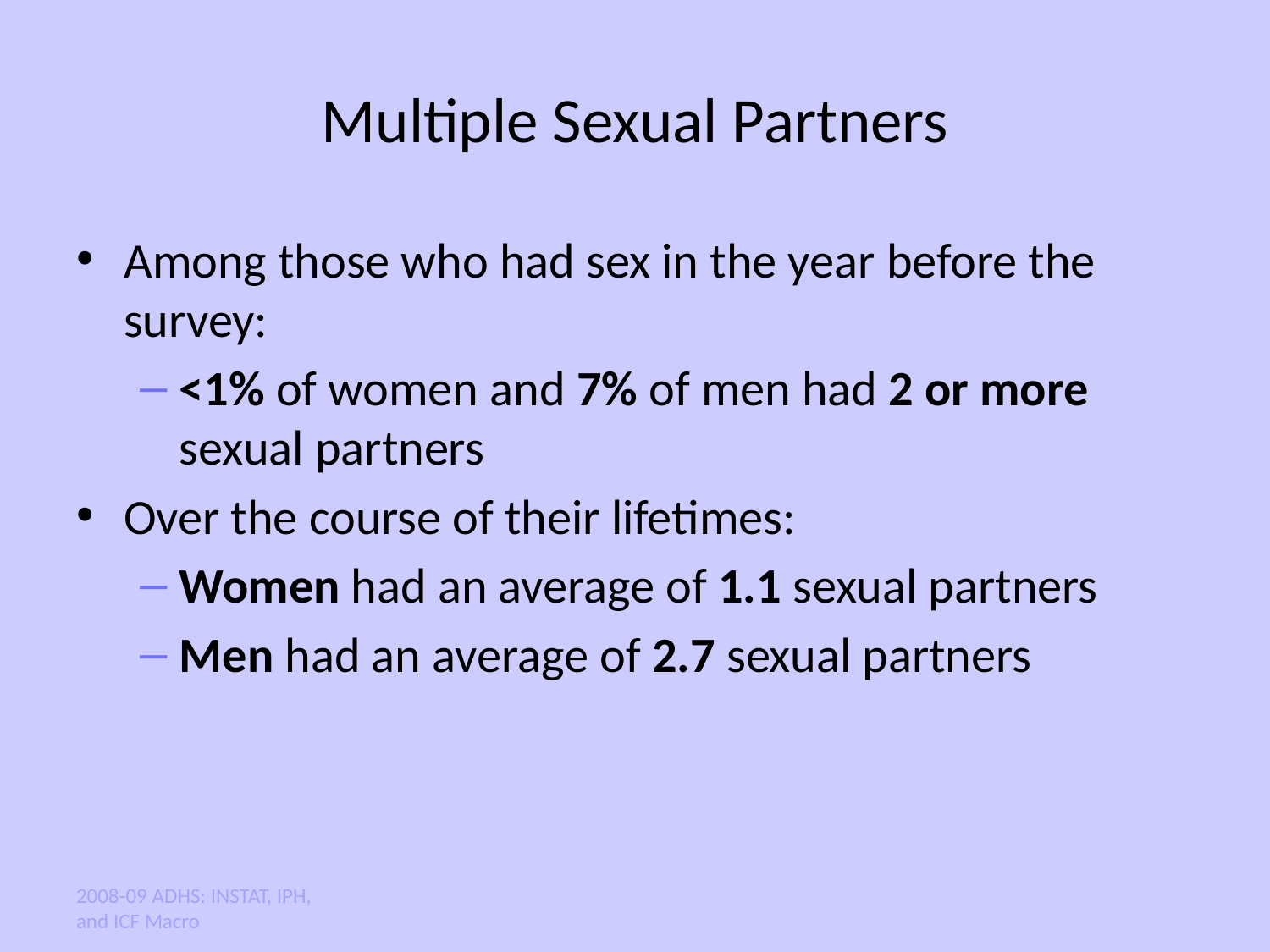

# Multiple Sexual Partners
Among those who had sex in the year before the survey:
<1% of women and 7% of men had 2 or more sexual partners
Over the course of their lifetimes:
Women had an average of 1.1 sexual partners
Men had an average of 2.7 sexual partners
2008-09 ADHS: INSTAT, IPH, and ICF Macro